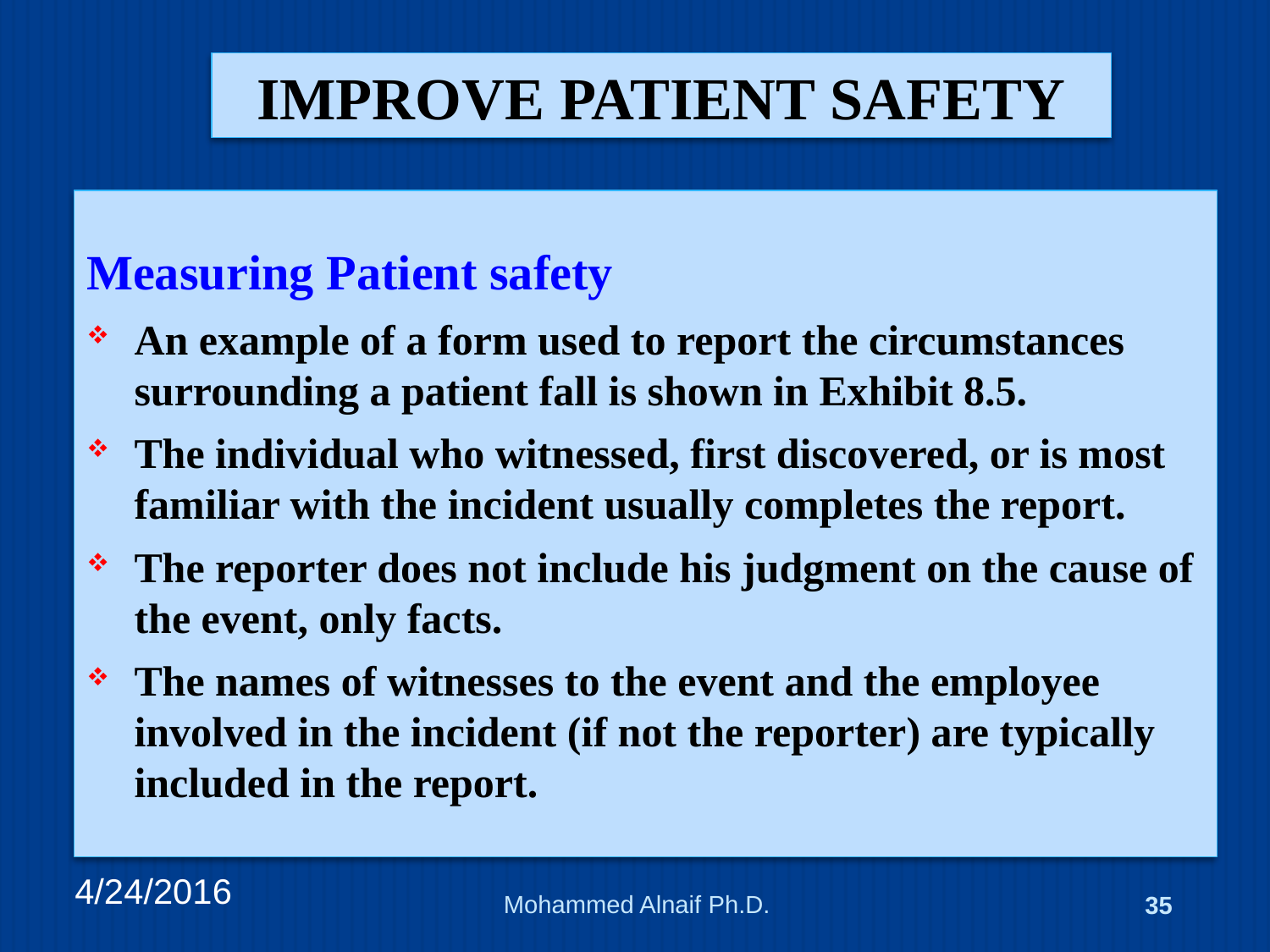

# improve patient safety
Measuring Patient safety
An example of a form used to report the circumstances surrounding a patient fall is shown in Exhibit 8.5.
The individual who witnessed, first discovered, or is most familiar with the incident usually completes the report.
The reporter does not include his judgment on the cause of the event, only facts.
The names of witnesses to the event and the employee involved in the incident (if not the reporter) are typically included in the report.
4/24/2016
Mohammed Alnaif Ph.D.
35